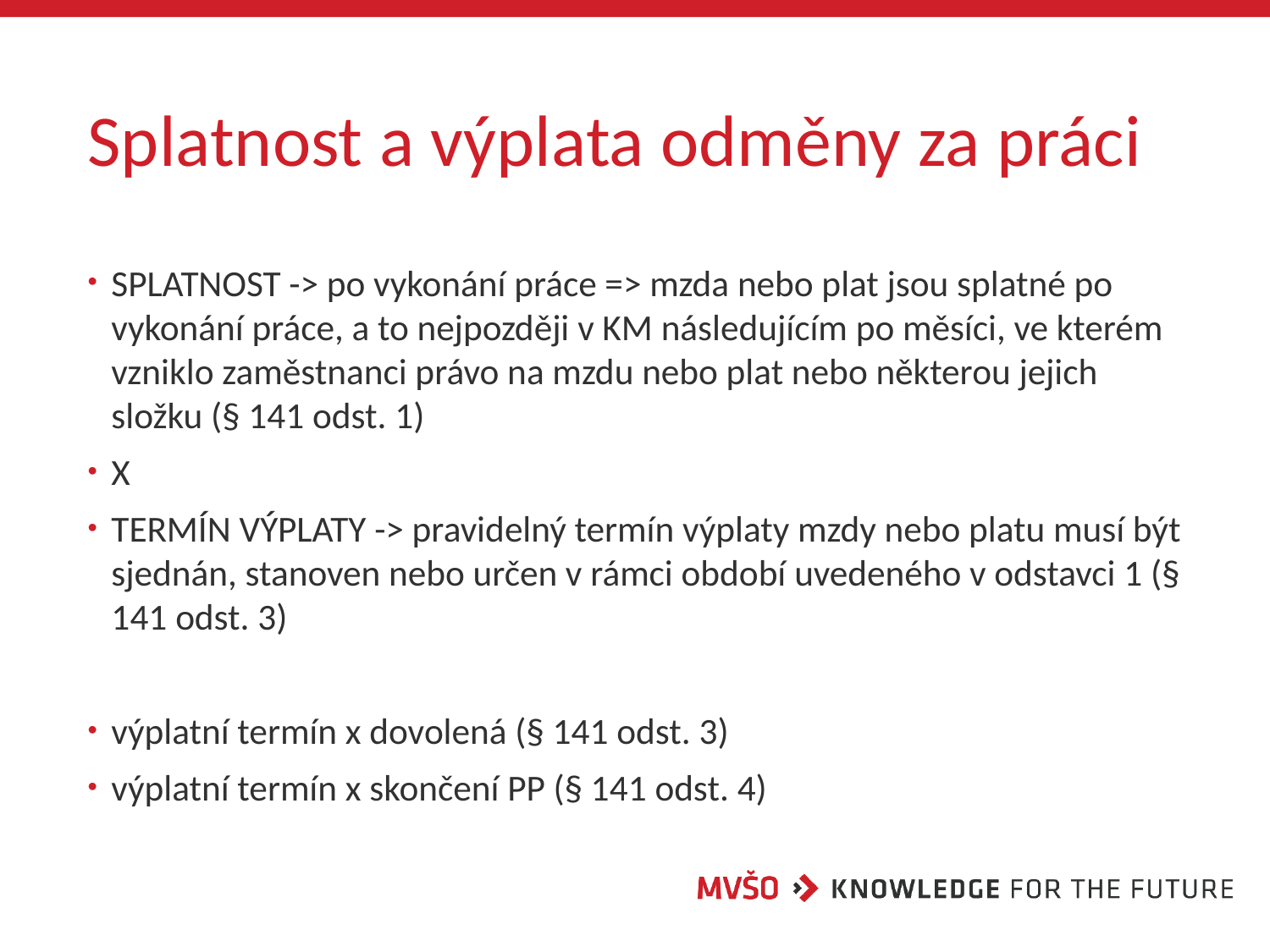

# Splatnost a výplata odměny za práci
SPLATNOST -> po vykonání práce => mzda nebo plat jsou splatné po vykonání práce, a to nejpozději v KM následujícím po měsíci, ve kterém vzniklo zaměstnanci právo na mzdu nebo plat nebo některou jejich složku (§ 141 odst. 1)
X
TERMÍN VÝPLATY -> pravidelný termín výplaty mzdy nebo platu musí být sjednán, stanoven nebo určen v rámci období uvedeného v odstavci 1 (§ 141 odst. 3)

výplatní termín x dovolená (§ 141 odst. 3)
výplatní termín x skončení PP (§ 141 odst. 4)